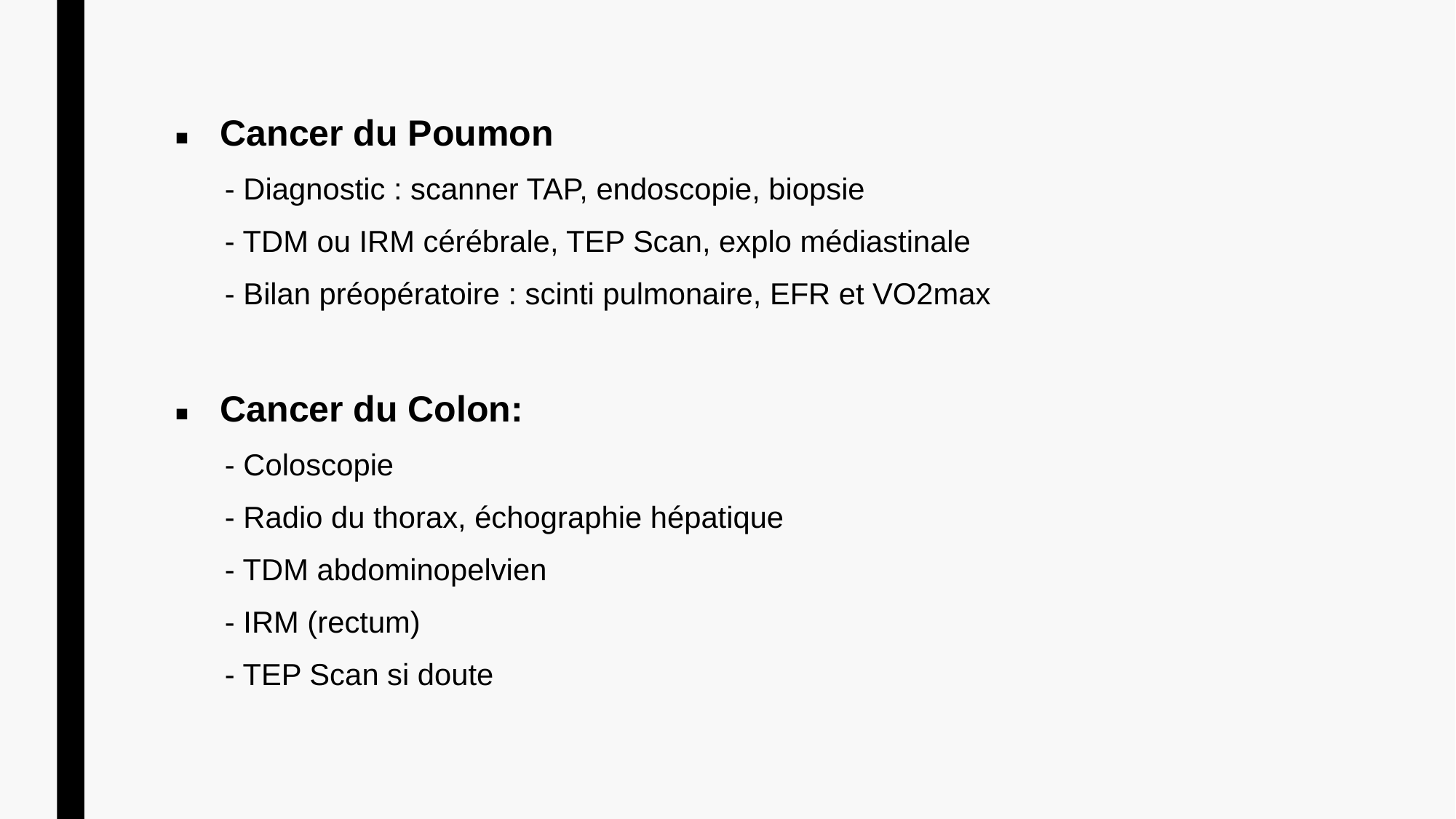

Cancer du Poumon
      - Diagnostic : scanner TAP, endoscopie, biopsie
      - TDM ou IRM cérébrale, TEP Scan, explo médiastinale
      - Bilan préopératoire : scinti pulmonaire, EFR et VO2max

Cancer du Colon:
      - Coloscopie
      - Radio du thorax, échographie hépatique
      - TDM abdominopelvien
      - IRM (rectum)
      - TEP Scan si doute